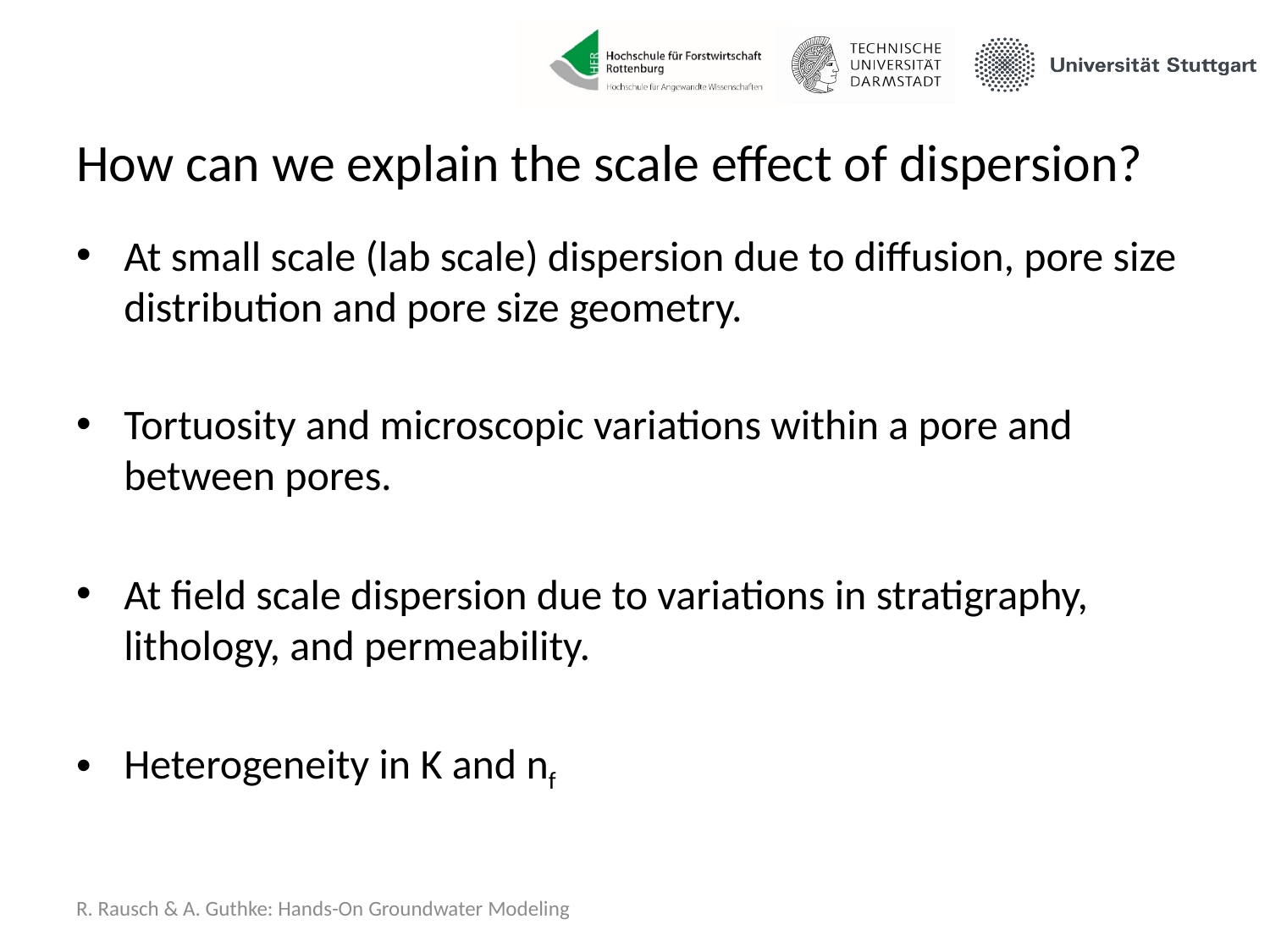

# How can we explain the scale effect of dispersion?
At small scale (lab scale) dispersion due to diffusion, pore size distribution and pore size geometry.

Tortuosity and microscopic variations within a pore and between pores.

At field scale dispersion due to variations in stratigraphy, lithology, and permeability.

Heterogeneity in K and nf

R. Rausch & A. Guthke: Hands-On Groundwater Modeling